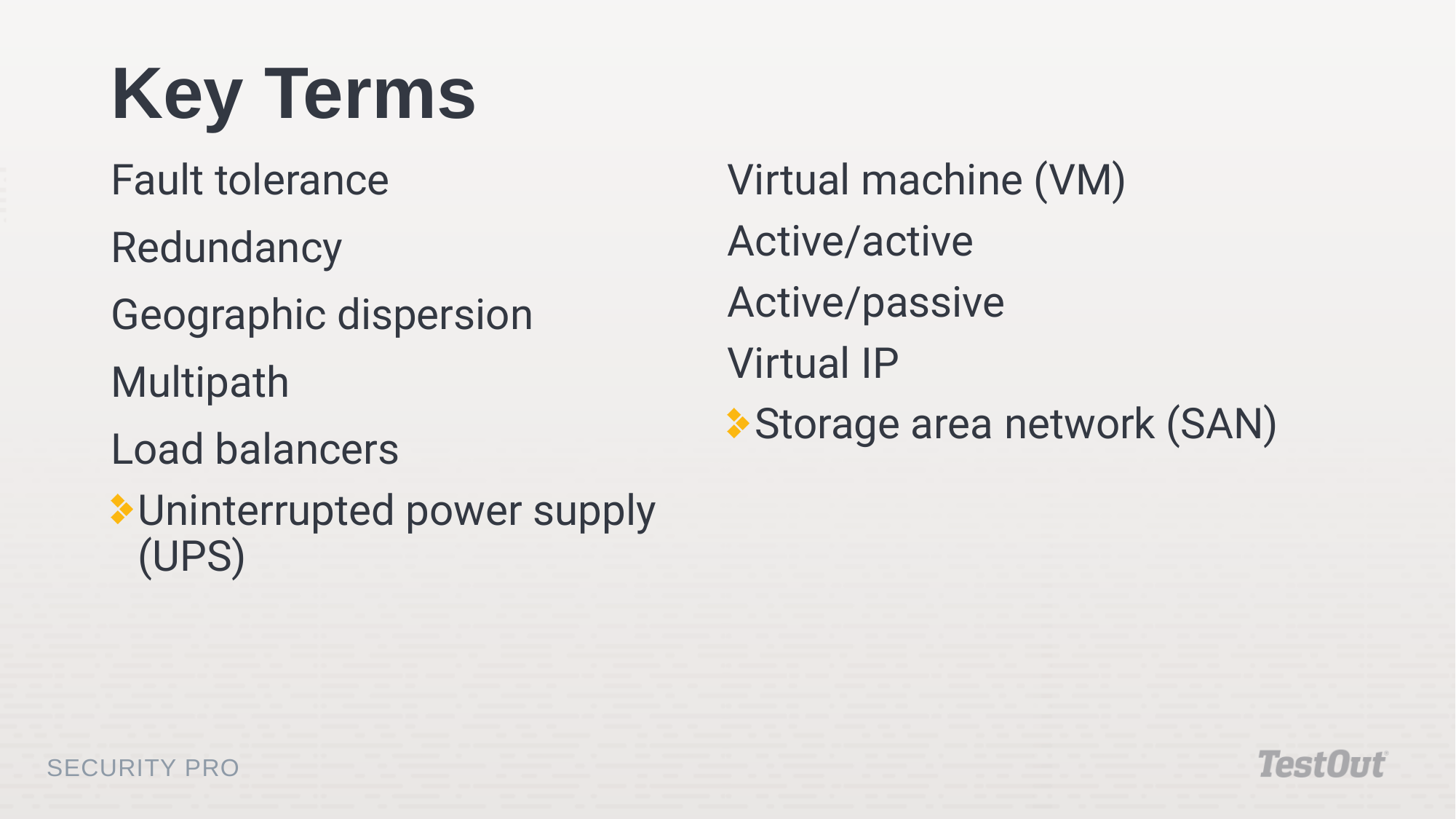

# Key Terms
Fault tolerance
Redundancy
Geographic dispersion
Multipath
Load balancers
Uninterrupted power supply (UPS)

Virtual machine (VM)
Active/active
Active/passive
Virtual IP
Storage area network (SAN)
Security Pro